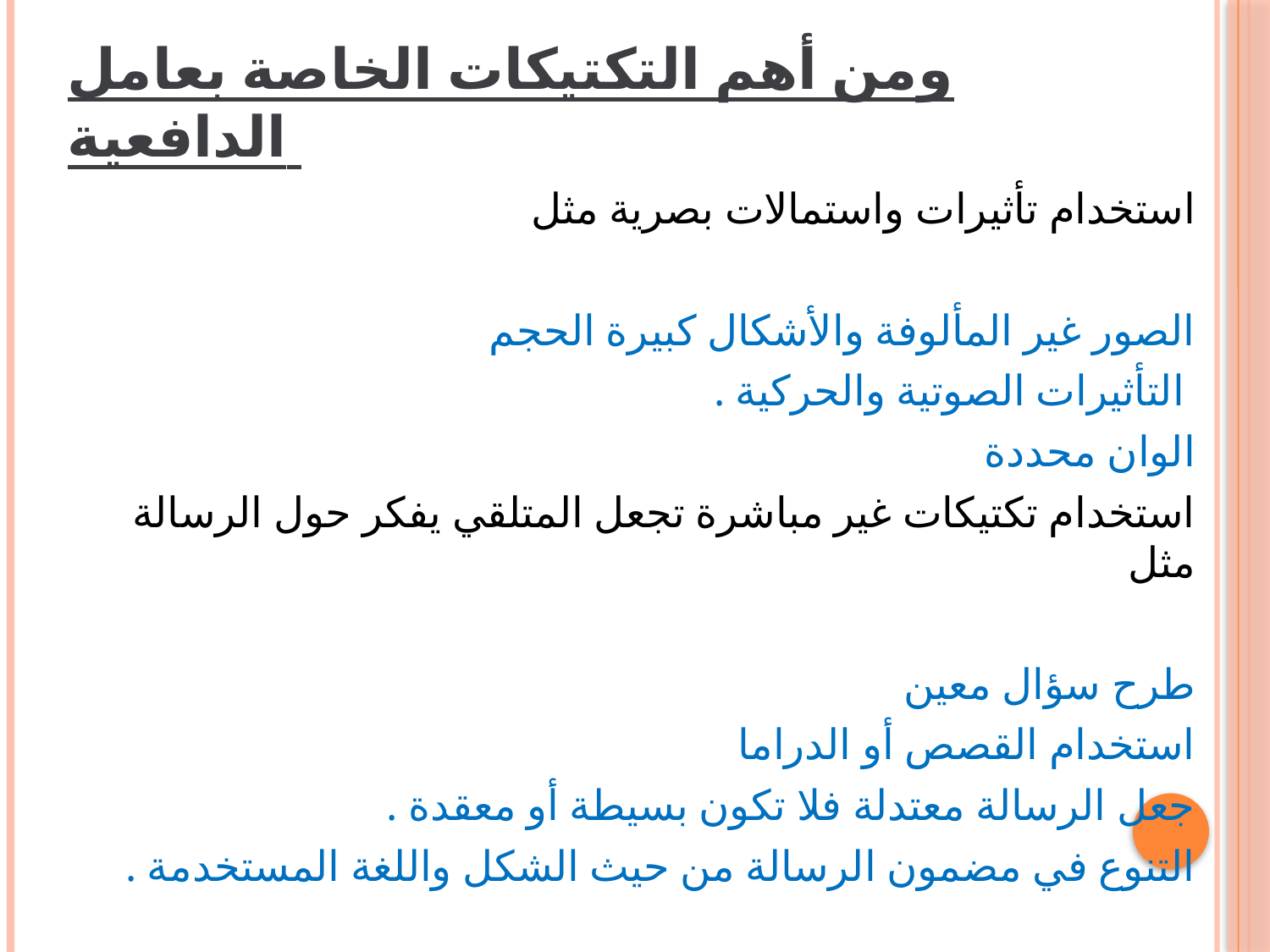

# ومن أهم التكتيكات الخاصة بعامل الدافعية
استخدام تأثيرات واستمالات بصرية مثل

الصور غير المألوفة والأشكال كبيرة الحجم
 التأثيرات الصوتية والحركية .
الوان محددة
استخدام تكتيكات غير مباشرة تجعل المتلقي يفكر حول الرسالة  مثل

طرح سؤال معين
استخدام القصص أو الدراما
جعل الرسالة معتدلة فلا تكون بسيطة أو معقدة .
التنوع في مضمون الرسالة من حيث الشكل واللغة المستخدمة .